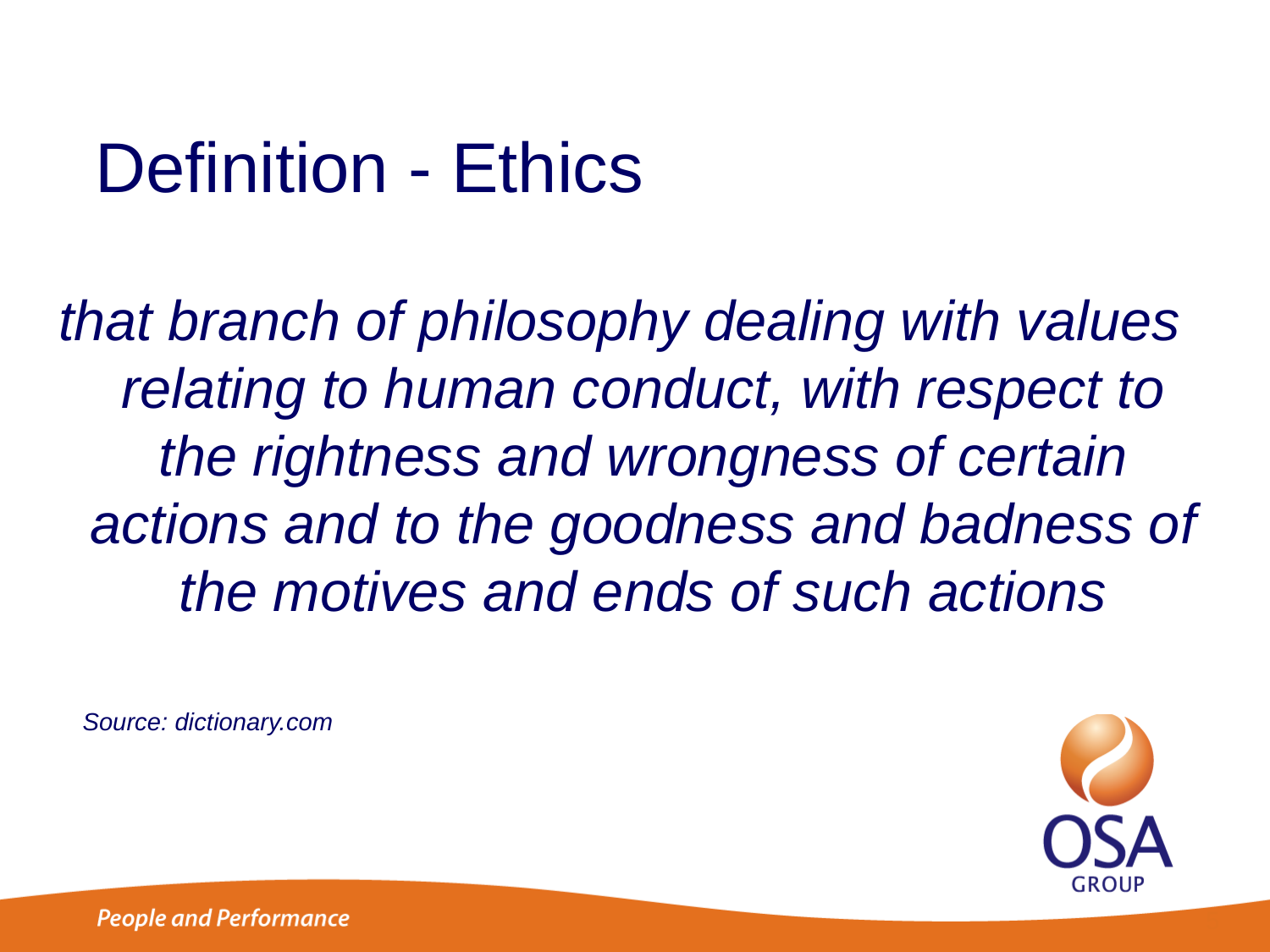

Definition - Ethics

that branch of philosophy dealing with values relating to human conduct, with respect to the rightness and wrongness of certain actions and to the goodness and badness of the motives and ends of such actions

	Source: dictionary.com
5